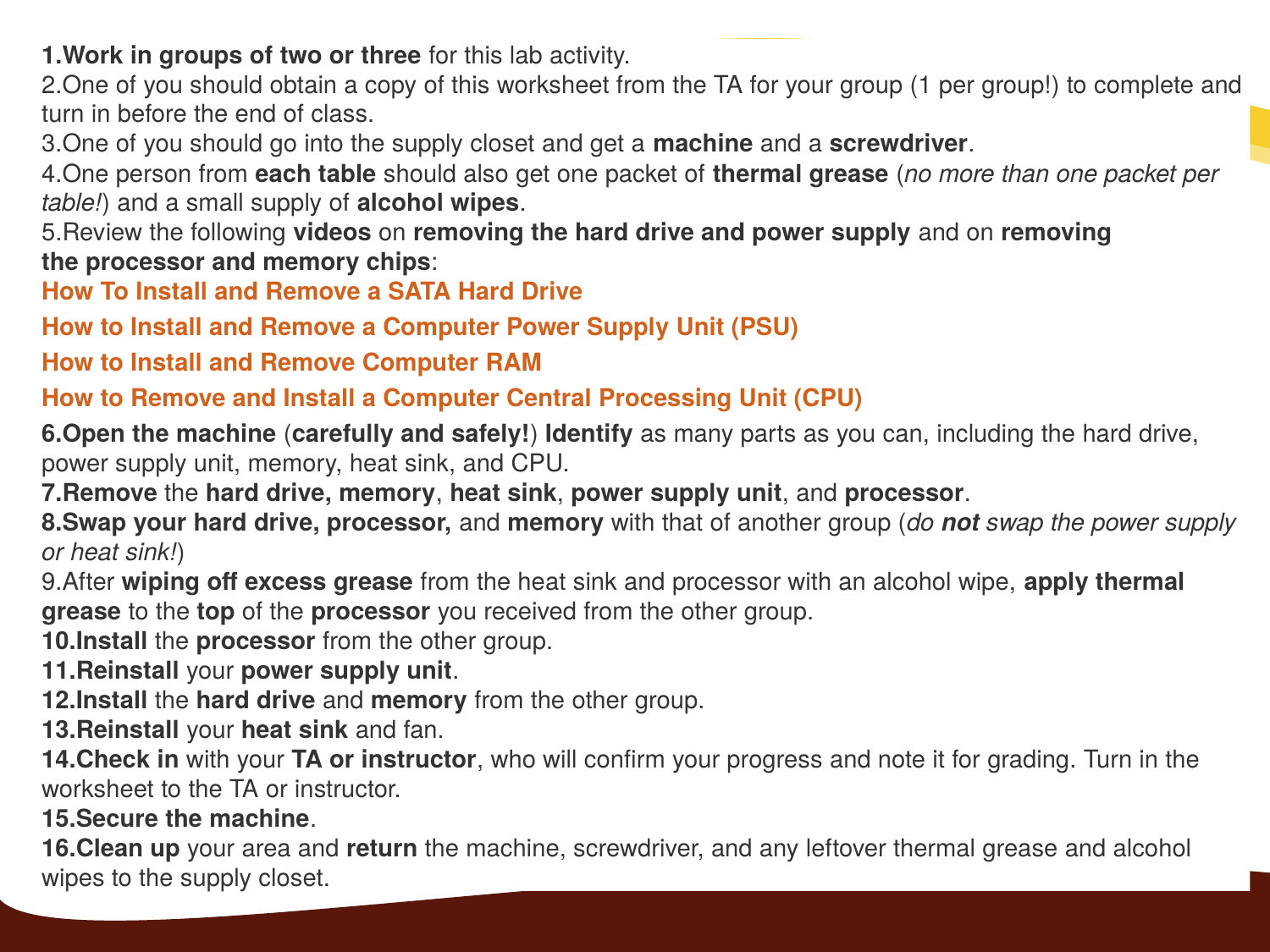

Work in groups of two or three for this lab activity.
One of you should obtain a copy of this worksheet from the TA for your group (1 per group!) to complete and turn in before the end of class.
One of you should go into the supply closet and get a machine and a screwdriver.
One person from each table should also get one packet of thermal grease (no more than one packet per table!) and a small supply of alcohol wipes.
Review the following videos on removing the hard drive and power supply and on removing the processor and memory chips:
How To Install and Remove a SATA Hard Drive
How to Install and Remove a Computer Power Supply Unit (PSU)
How to Install and Remove Computer RAM
How to Remove and Install a Computer Central Processing Unit (CPU)
Open the machine (carefully and safely!) Identify as many parts as you can, including the hard drive, power supply unit, memory, heat sink, and CPU.
Remove the hard drive, memory, heat sink, power supply unit, and processor.
Swap your hard drive, processor, and memory with that of another group (do not swap the power supply or heat sink!)
After wiping off excess grease from the heat sink and processor with an alcohol wipe, apply thermal grease to the top of the processor you received from the other group.
Install the processor from the other group.
Reinstall your power supply unit.
Install the hard drive and memory from the other group.
Reinstall your heat sink and fan.
Check in with your TA or instructor, who will confirm your progress and note it for grading. Turn in the worksheet to the TA or instructor.
Secure the machine.
Clean up your area and return the machine, screwdriver, and any leftover thermal grease and alcohol wipes to the supply closet.